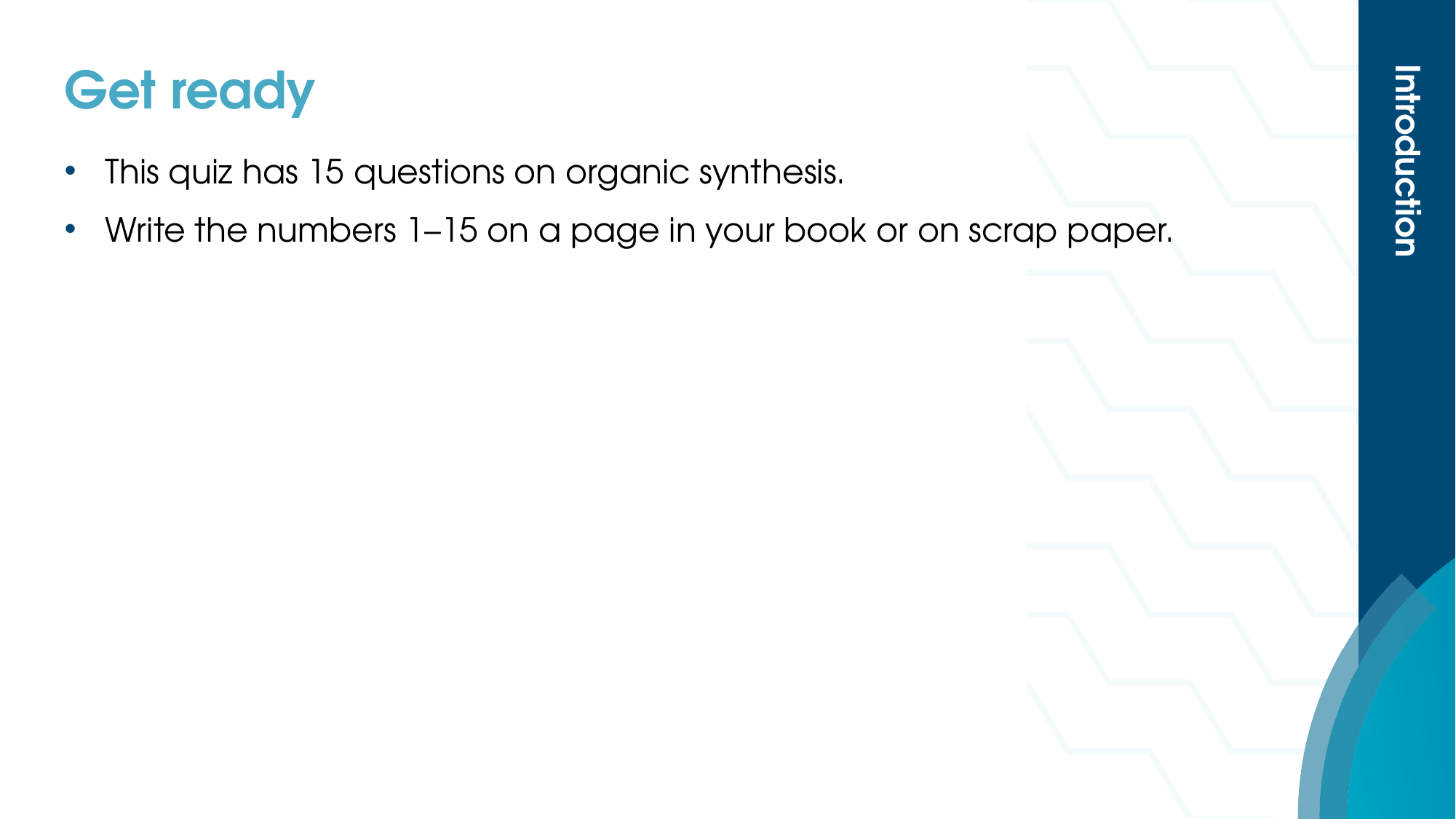

# Get ready
Introduction
This quiz has 15 questions on organic synthesis.
Write the numbers 1–15 on a page in your book or on scrap paper.